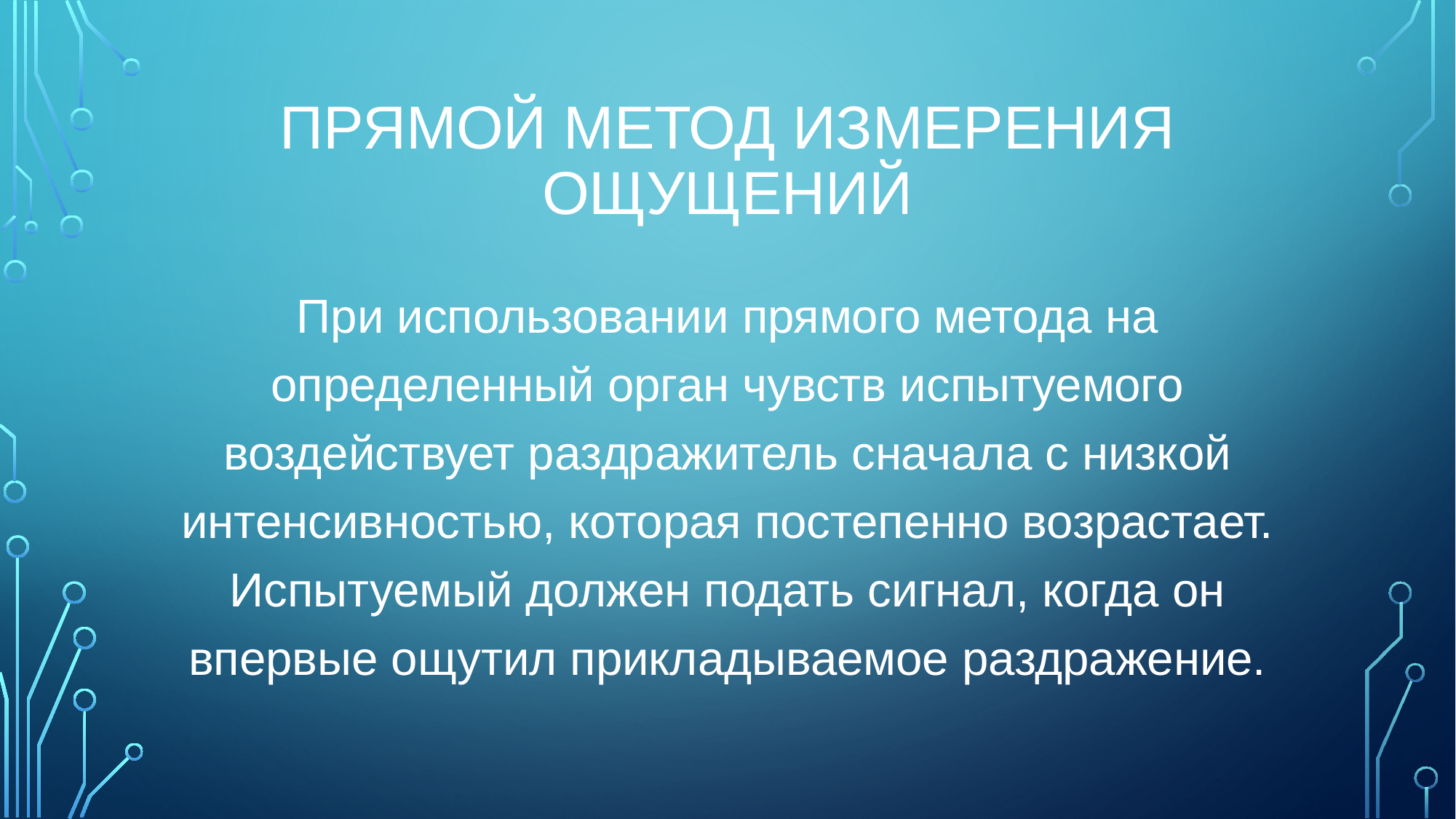

# Прямой метод измерения ощущений
При использовании прямого метода на определенный орган чувств испытуемого воздействует раздражитель сначала с низкой интенсивностью, которая постепенно возрастает. Испытуемый должен подать сигнал, когда он впервые ощутил прикладываемое раздражение.